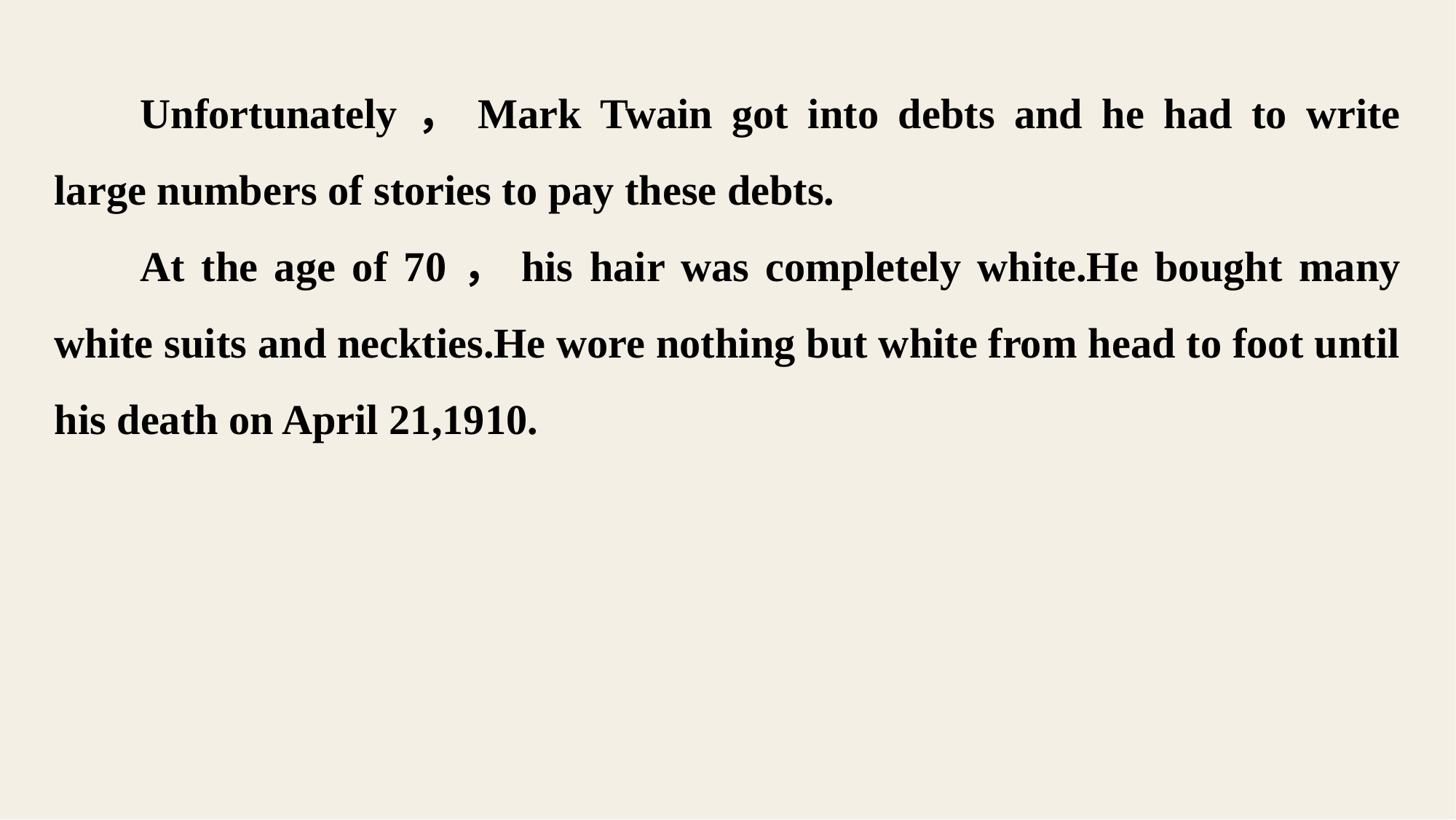

Unfortunately，Mark Twain got into debts and he had to write large numbers of stories to pay these debts.
At the age of 70，his hair was completely white.He bought many white suits and neckties.He wore nothing but white from head to foot until his death on April 21,1910.